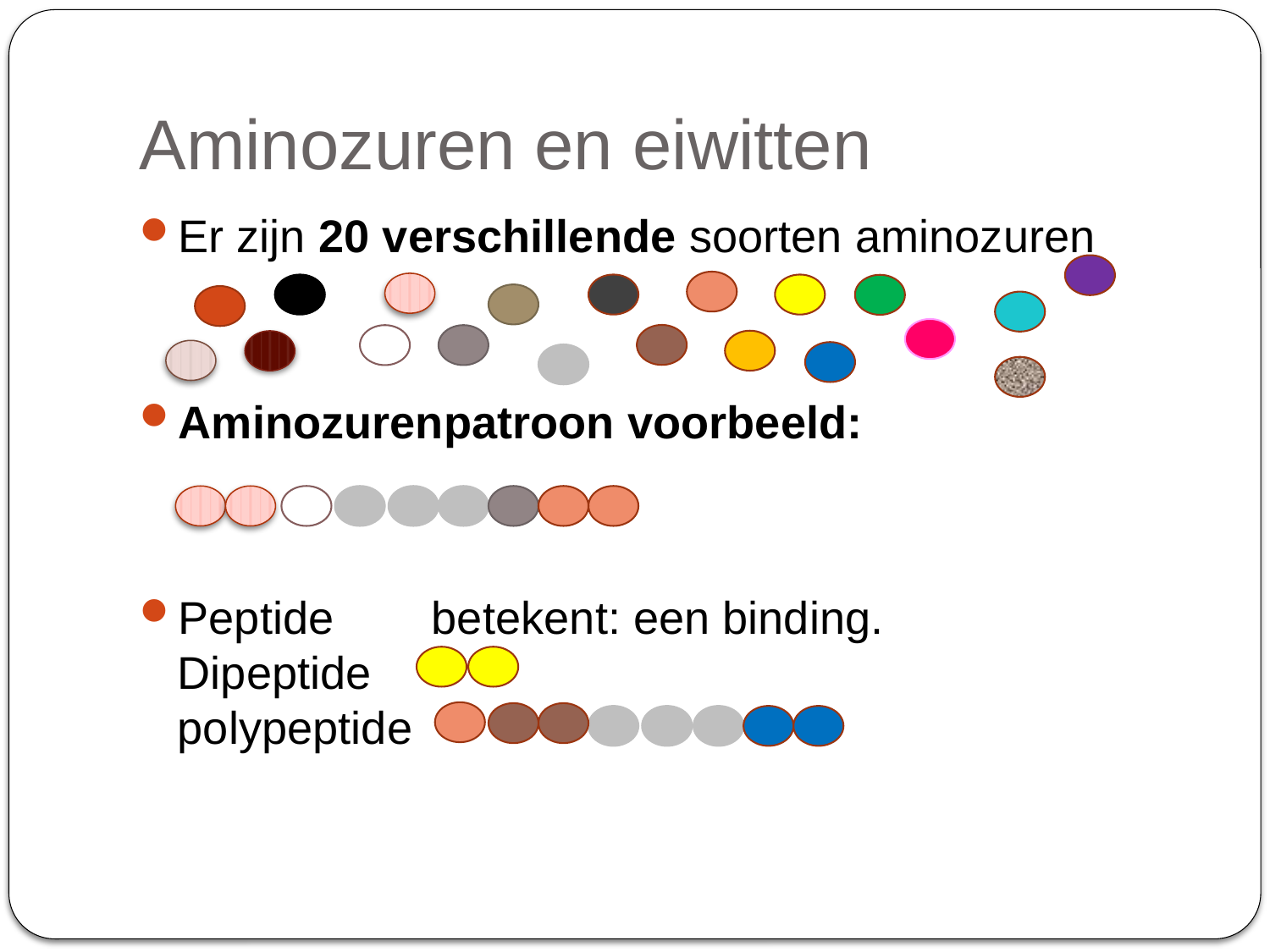

# Aminozuren en eiwitten
Er zijn 20 verschillende soorten aminozuren

Aminozurenpatroon voorbeeld:

Peptide  	betekent: een binding.
Dipeptide
polypeptide